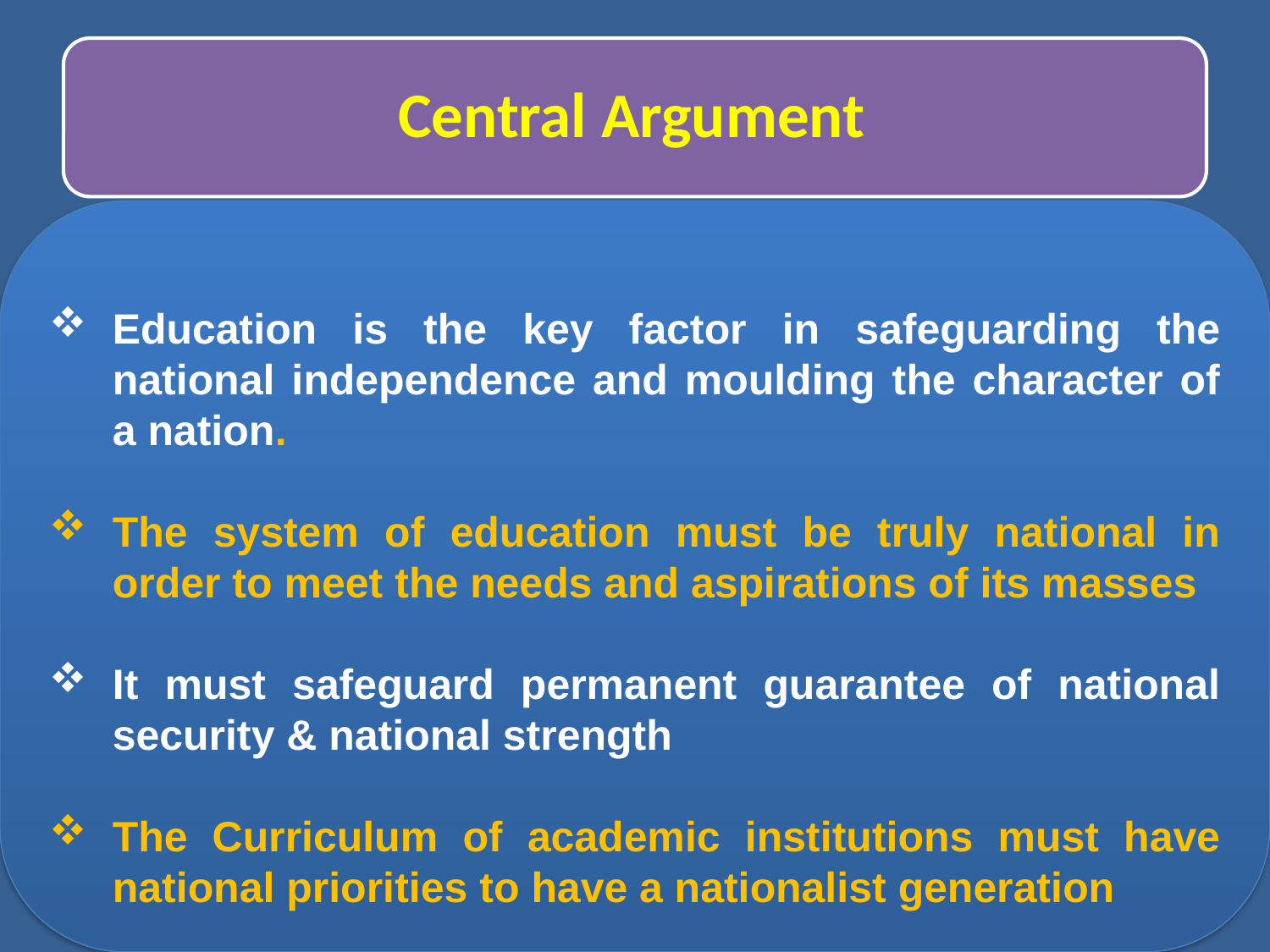

Central Argument

Education is the key factor in safeguarding the national independence and moulding the character of a nation.

The system of education must be truly national in order to meet the needs and aspirations of its masses

It must safeguard permanent guarantee of national security & national strength

The Curriculum of academic institutions must have national priorities to have a nationalist generation